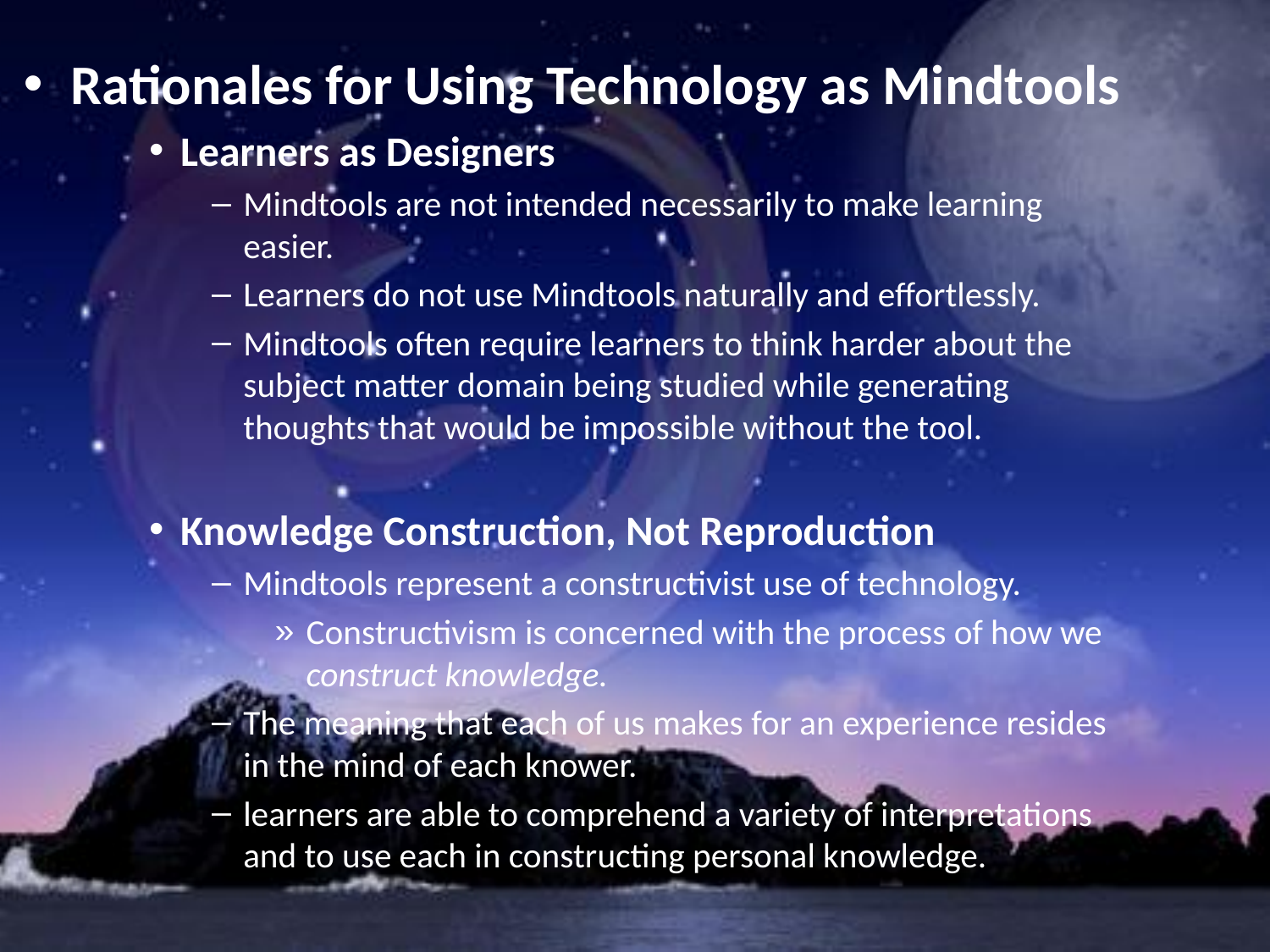

Rationales for Using Technology as Mindtools
Learners as Designers
Mindtools are not intended necessarily to make learning easier.
Learners do not use Mindtools naturally and effortlessly.
Mindtools often require learners to think harder about the subject matter domain being studied while generating thoughts that would be impossible without the tool.

Knowledge Construction, Not Reproduction
Mindtools represent a constructivist use of technology.
Constructivism is concerned with the process of how we construct knowledge.
The meaning that each of us makes for an experience resides in the mind of each knower.
learners are able to comprehend a variety of interpretations and to use each in constructing personal knowledge.